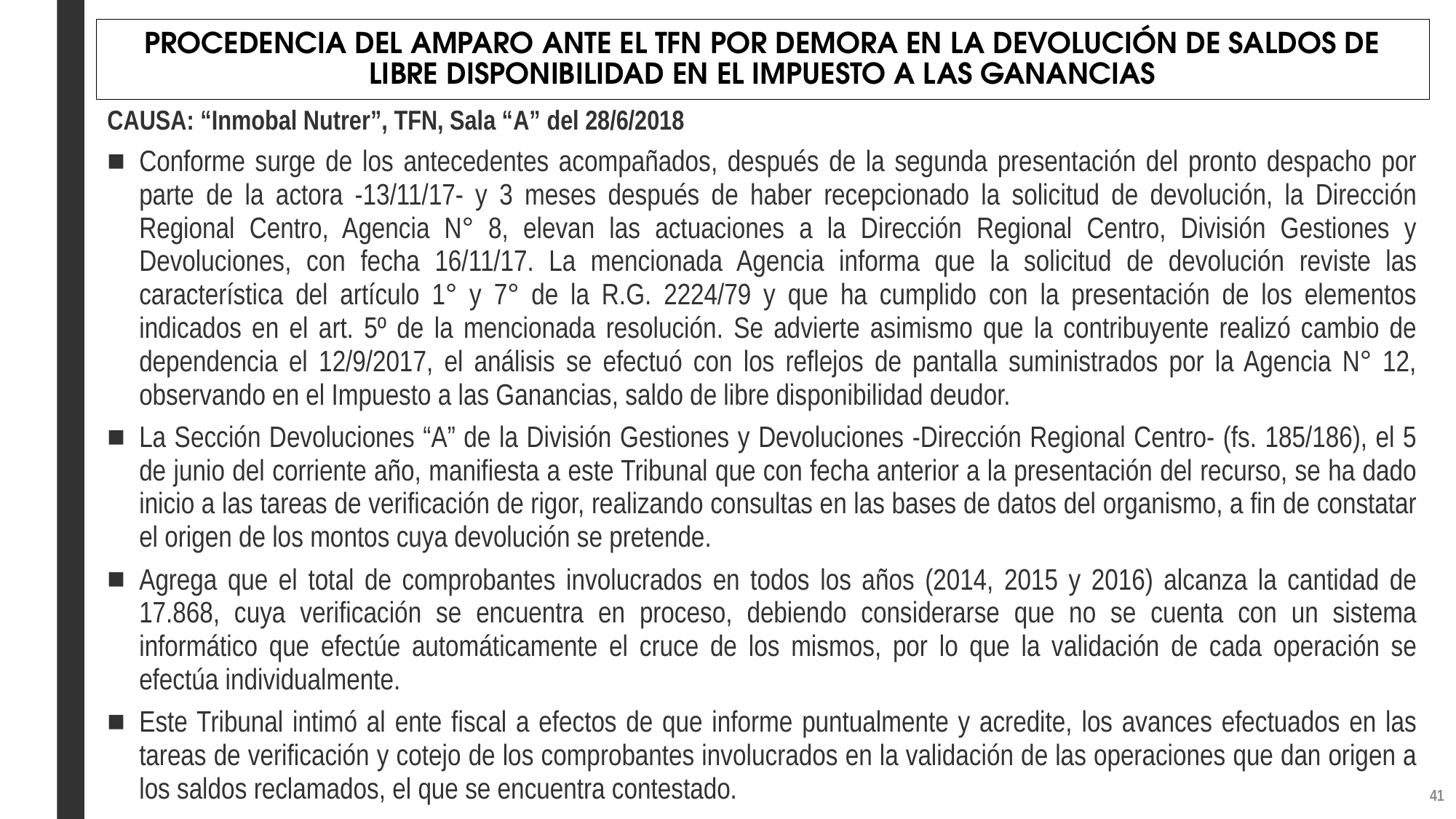

# PROCEDENCIA DEL AMPARO ANTE EL TFN POR DEMORA EN LA DEVOLUCIÓN DE SALDOS DE LIBRE DISPONIBILIDAD EN EL IMPUESTO A LAS GANANCIAS
CAUSA: “Inmobal Nutrer”, TFN, Sala “A” del 28/6/2018
Conforme surge de los antecedentes acompañados, después de la segunda presentación del pronto despacho por parte de la actora -13/11/17- y 3 meses después de haber recepcionado la solicitud de devolución, la Dirección Regional Centro, Agencia N° 8, elevan las actuaciones a la Dirección Regional Centro, División Gestiones y Devoluciones, con fecha 16/11/17. La mencionada Agencia informa que la solicitud de devolución reviste las característica del artículo 1° y 7° de la R.G. 2224/79 y que ha cumplido con la presentación de los elementos indicados en el art. 5º de la mencionada resolución. Se advierte asimismo que la contribuyente realizó cambio de dependencia el 12/9/2017, el análisis se efectuó con los reflejos de pantalla suministrados por la Agencia N° 12, observando en el Impuesto a las Ganancias, saldo de libre disponibilidad deudor.
La Sección Devoluciones “A” de la División Gestiones y Devoluciones -Dirección Regional Centro- (fs. 185/186), el 5 de junio del corriente año, manifiesta a este Tribunal que con fecha anterior a la presentación del recurso, se ha dado inicio a las tareas de verificación de rigor, realizando consultas en las bases de datos del organismo, a fin de constatar el origen de los montos cuya devolución se pretende.
Agrega que el total de comprobantes involucrados en todos los años (2014, 2015 y 2016) alcanza la cantidad de 17.868, cuya verificación se encuentra en proceso, debiendo considerarse que no se cuenta con un sistema informático que efectúe automáticamente el cruce de los mismos, por lo que la validación de cada operación se efectúa individualmente.
Este Tribunal intimó al ente fiscal a efectos de que informe puntualmente y acredite, los avances efectuados en las tareas de verificación y cotejo de los comprobantes involucrados en la validación de las operaciones que dan origen a los saldos reclamados, el que se encuentra contestado.
41